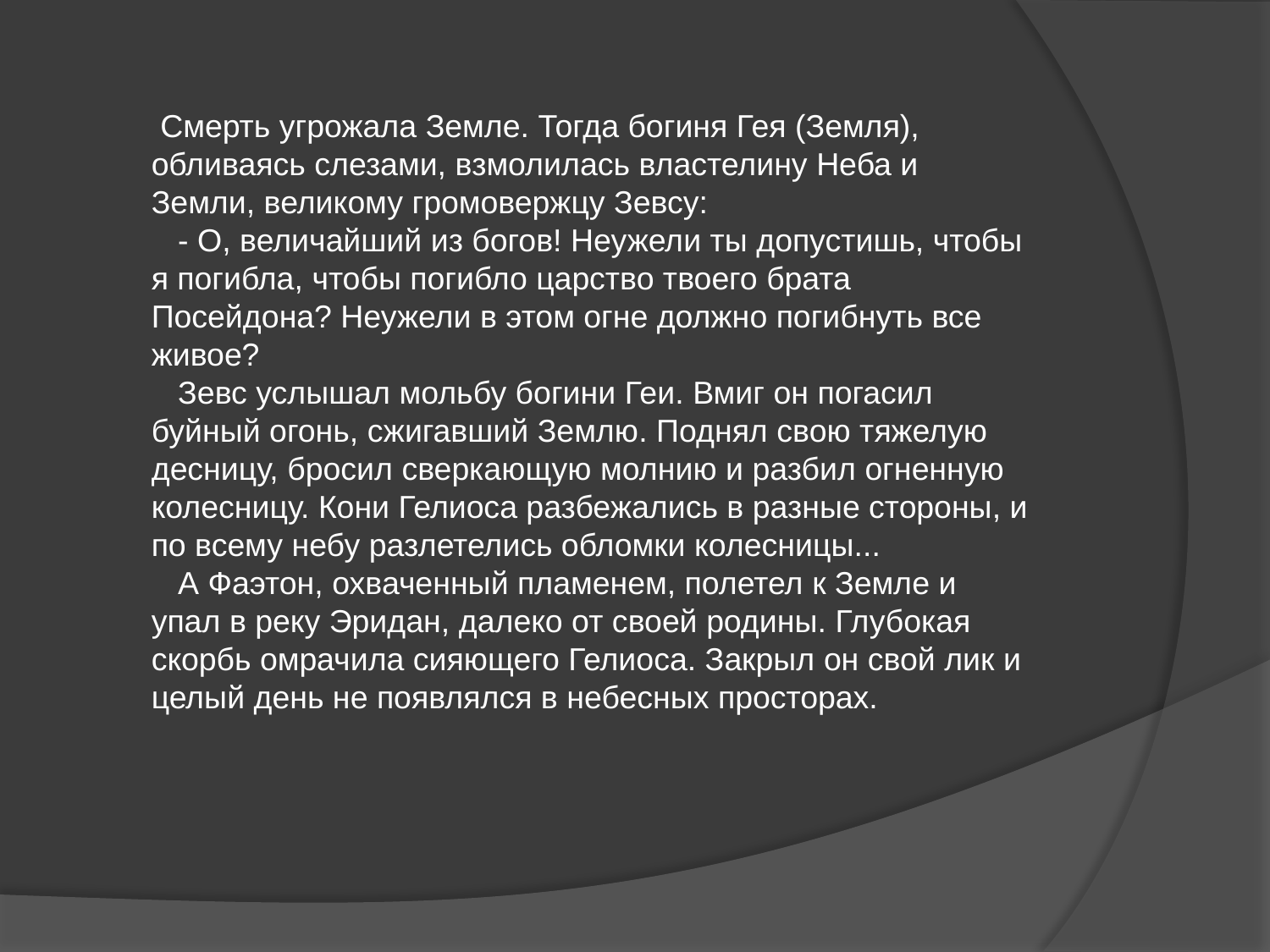

Смерть угрожала Земле. Тогда богиня Гея (Земля), обливаясь слезами, взмолилась властелину Неба и Земли, великому громовержцу Зевсу:
   - О, величайший из богов! Неужели ты допустишь, чтобы я погибла, чтобы погибло царство твоего брата Посейдона? Неужели в этом огне должно погибнуть все живое?
   Зевс услышал мольбу богини Геи. Вмиг он погасил буйный огонь, сжигавший Землю. Поднял свою тяжелую десницу, бросил сверкающую молнию и разбил огненную колесницу. Кони Гелиоса разбежались в разные стороны, и по всему небу разлетелись обломки колесницы...
   А Фаэтон, охваченный пламенем, полетел к Земле и упал в реку Эридан, далеко от своей родины. Глубокая скорбь омрачила сияющего Гелиоса. Закрыл он свой лик и целый день не появлялся в небесных просторах.